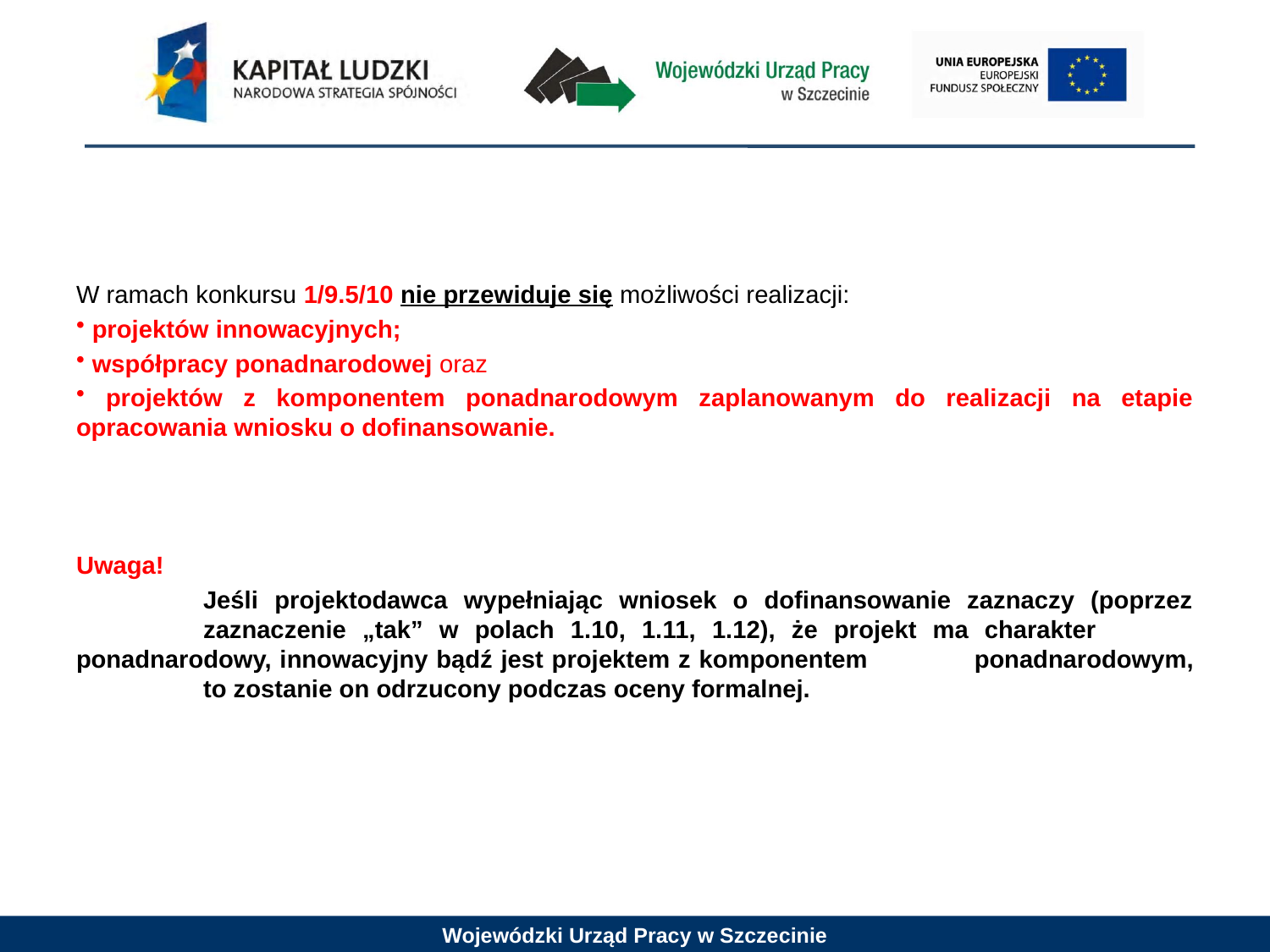

W ramach konkursu 1/9.5/10 nie przewiduje się możliwości realizacji:
 projektów innowacyjnych;
 współpracy ponadnarodowej oraz
 projektów z komponentem ponadnarodowym zaplanowanym do realizacji na etapie opracowania wniosku o dofinansowanie.

Uwaga!
	Jeśli projektodawca wypełniając wniosek o dofinansowanie zaznaczy (poprzez 	zaznaczenie „tak” w polach 1.10, 1.11, 1.12), że projekt ma charakter 	ponadnarodowy, innowacyjny bądź jest projektem z komponentem 	ponadnarodowym, 	to zostanie on odrzucony podczas oceny formalnej.